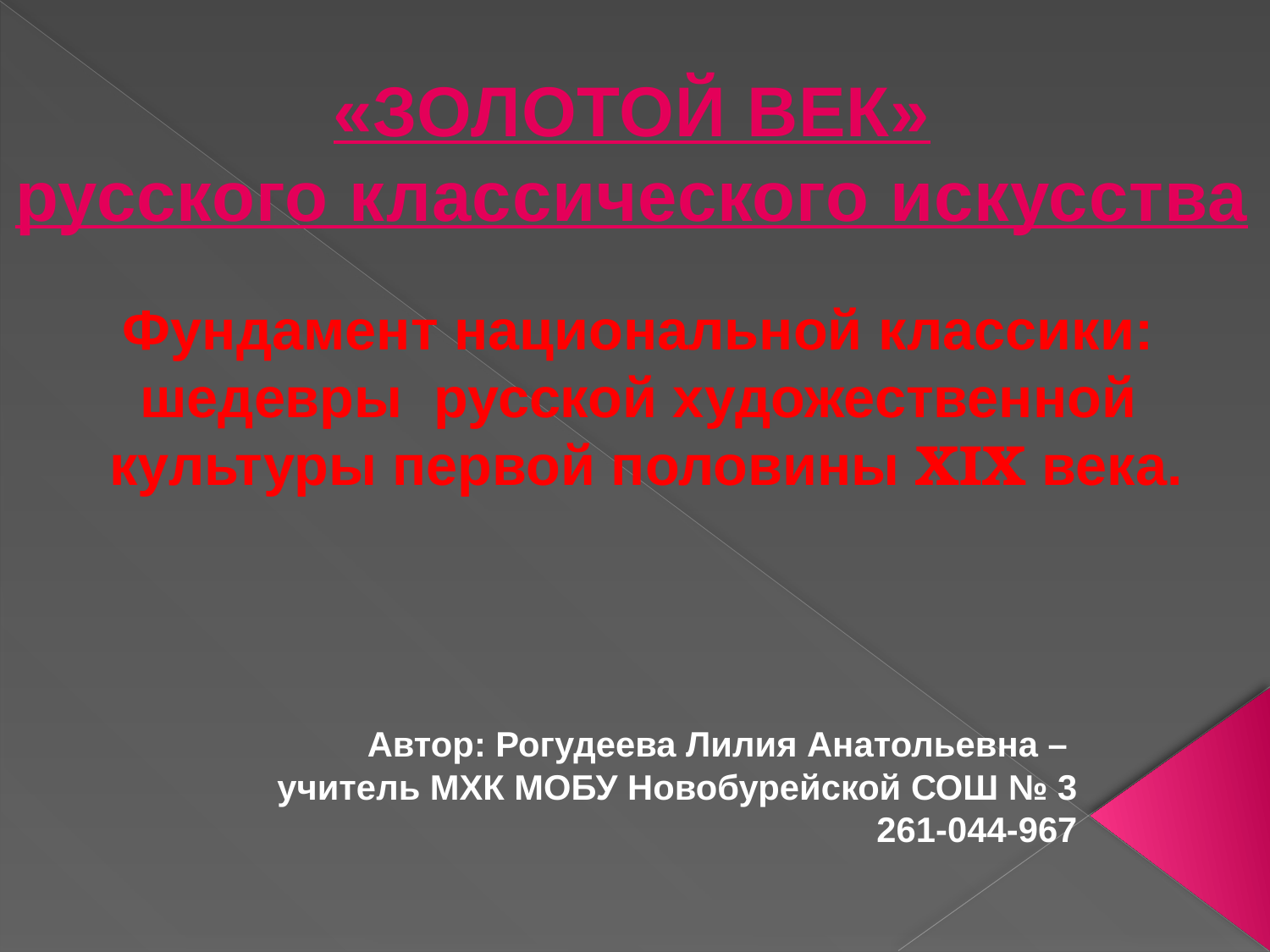

«ЗОЛОТОЙ ВЕК»
русского классического искусства
Фундамент национальной классики:
шедевры  русской художественной
культуры первой половины XIX века.
Автор: Рогудеева Лилия Анатольевна –
учитель МХК МОБУ Новобурейской СОШ № 3
261-044-967